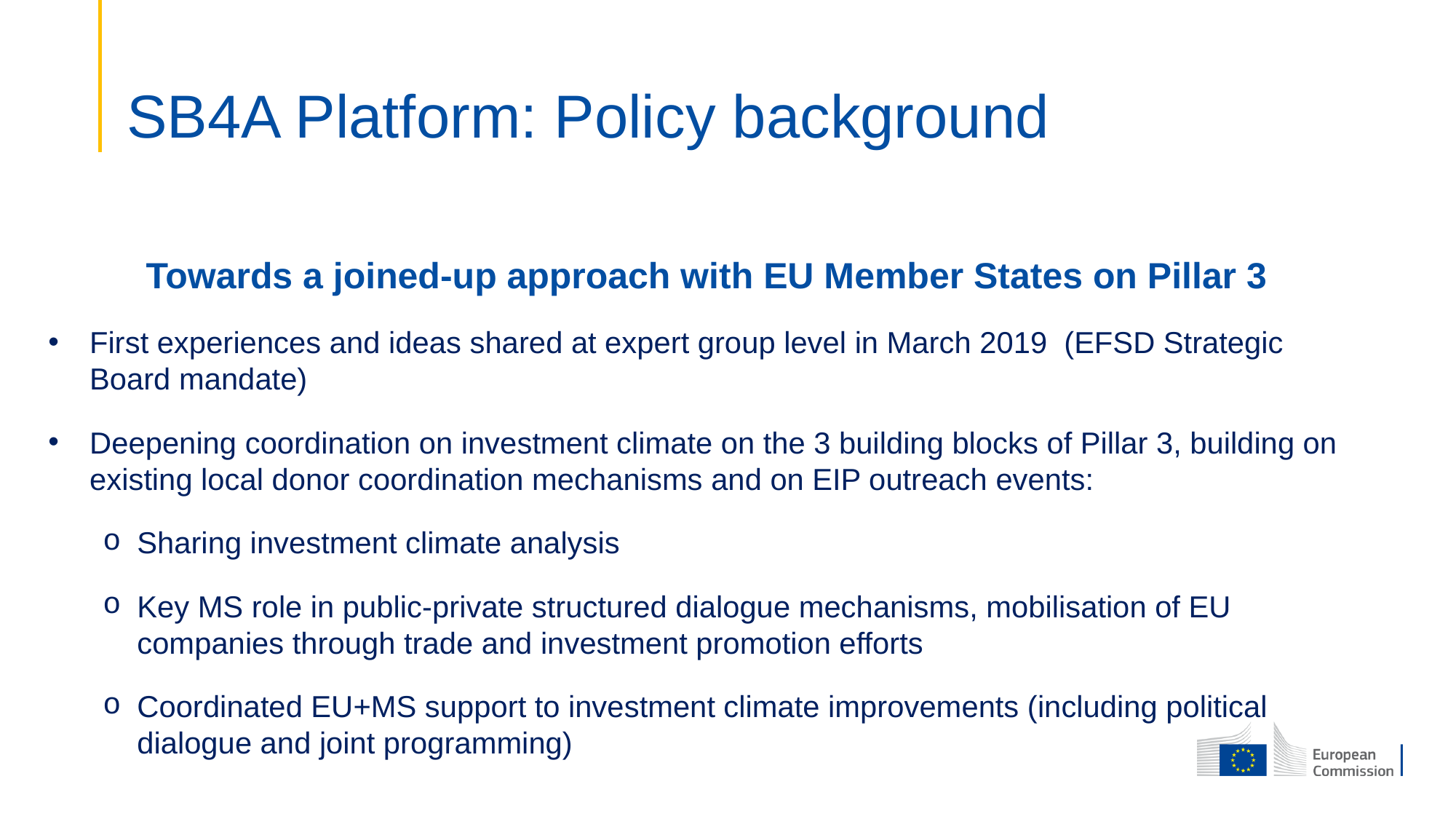

# SB4A Platform: Policy background
Towards a joined-up approach with EU Member States on Pillar 3
First experiences and ideas shared at expert group level in March 2019  (EFSD Strategic Board mandate)
Deepening coordination on investment climate on the 3 building blocks of Pillar 3, building on existing local donor coordination mechanisms and on EIP outreach events:
Sharing investment climate analysis
Key MS role in public-private structured dialogue mechanisms, mobilisation of EU companies through trade and investment promotion efforts
Coordinated EU+MS support to investment climate improvements (including political dialogue and joint programming)